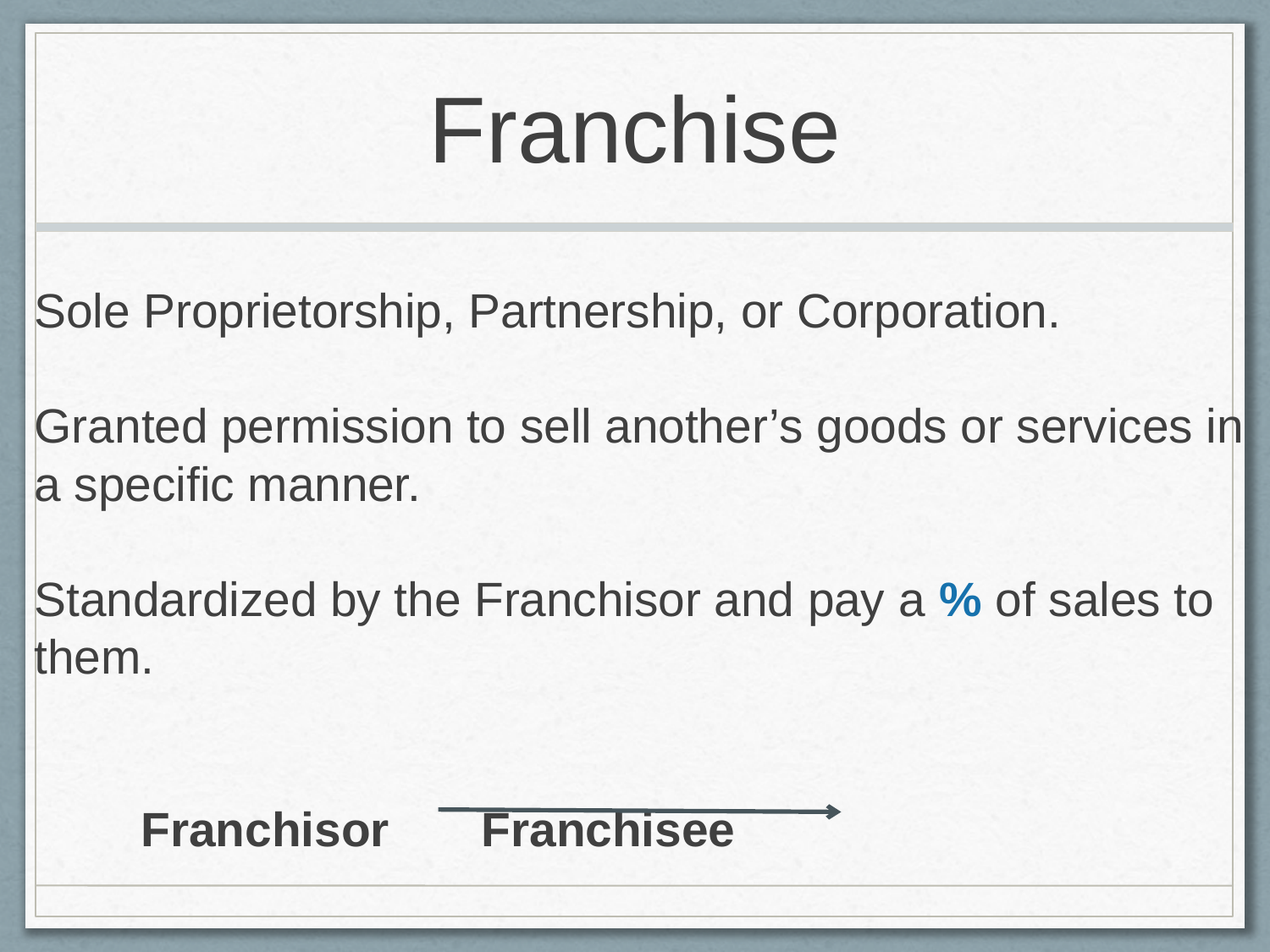

# Franchise
Sole Proprietorship, Partnership, or Corporation.

Granted permission to sell another’s goods or services in a specific manner.

Standardized by the Franchisor and pay a % of sales to them.

        Franchisor					Franchisee